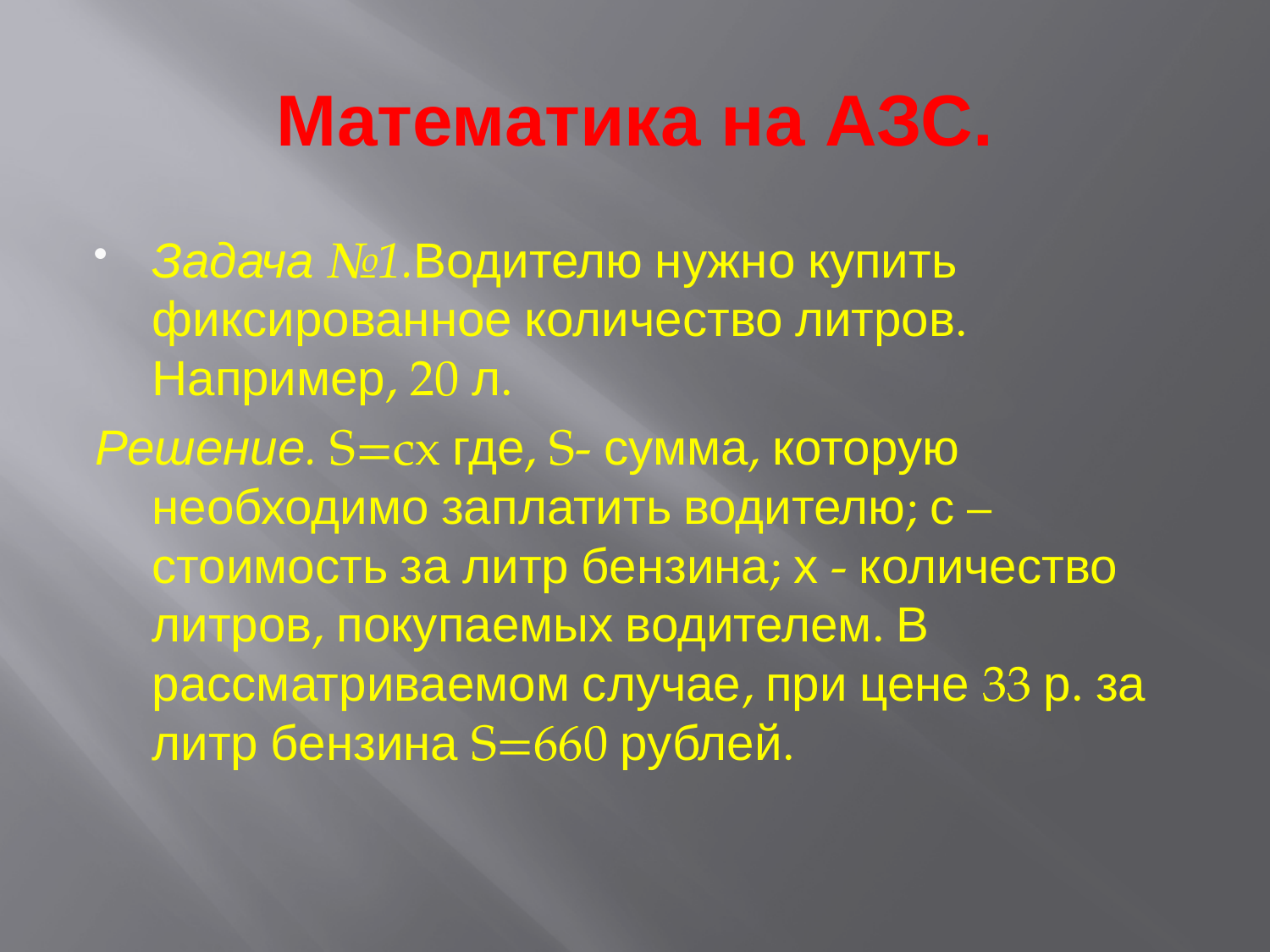

# Математика на АЗС.
Задача №1.Водителю нужно купить фиксированное количество литров. Например, 20 л.
Решение. S=cx где, S- сумма, которую необходимо заплатить водителю; с – стоимость за литр бензина; х - количество литров, покупаемых водителем. В рассматриваемом случае, при цене 33 р. за литр бензина S=660 рублей.